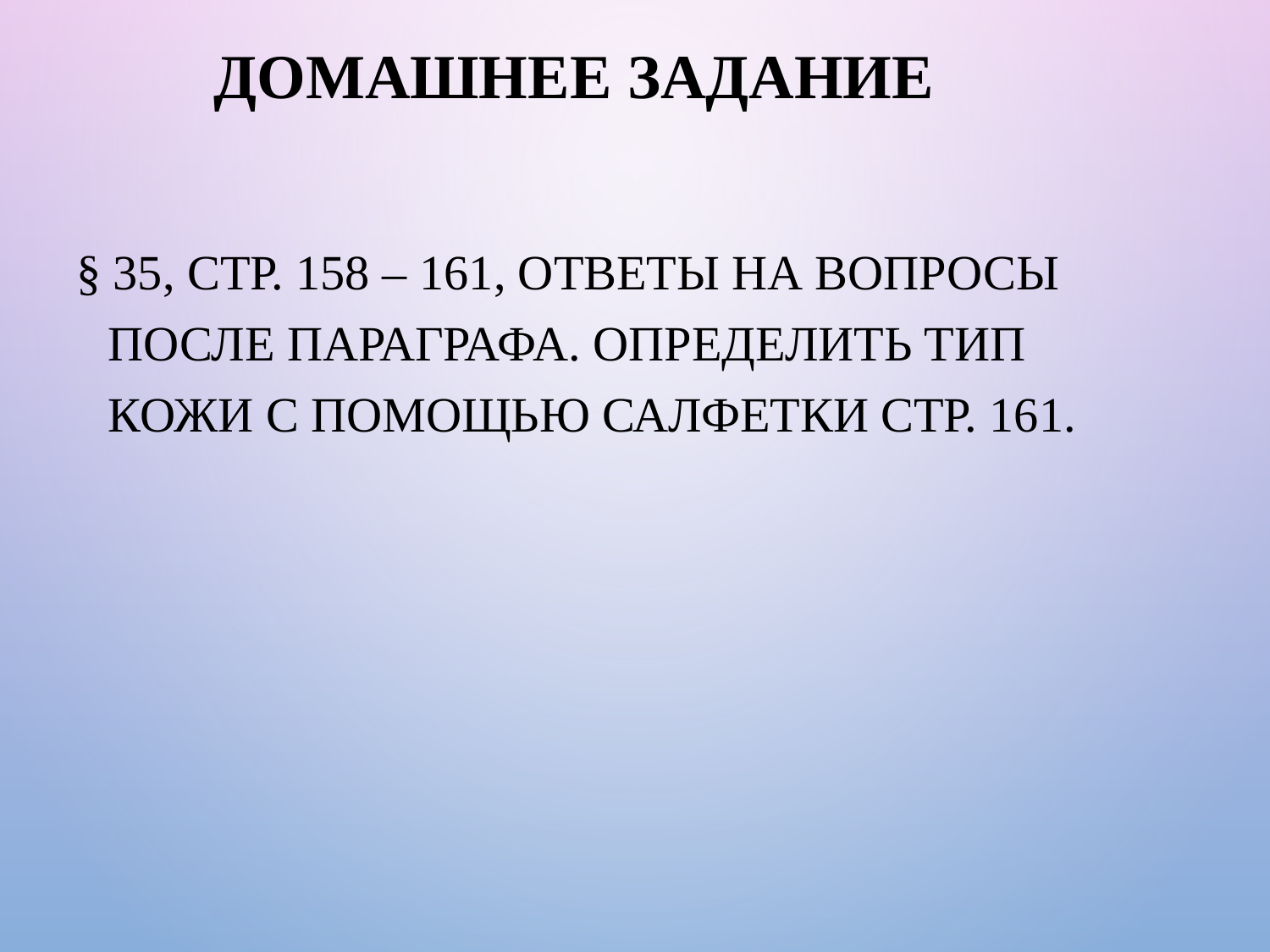

# Домашнее задание
§ 35, стр. 158 – 161, ответы на вопросы после параграфа. Определить тип кожи с помощью салфетки стр. 161.